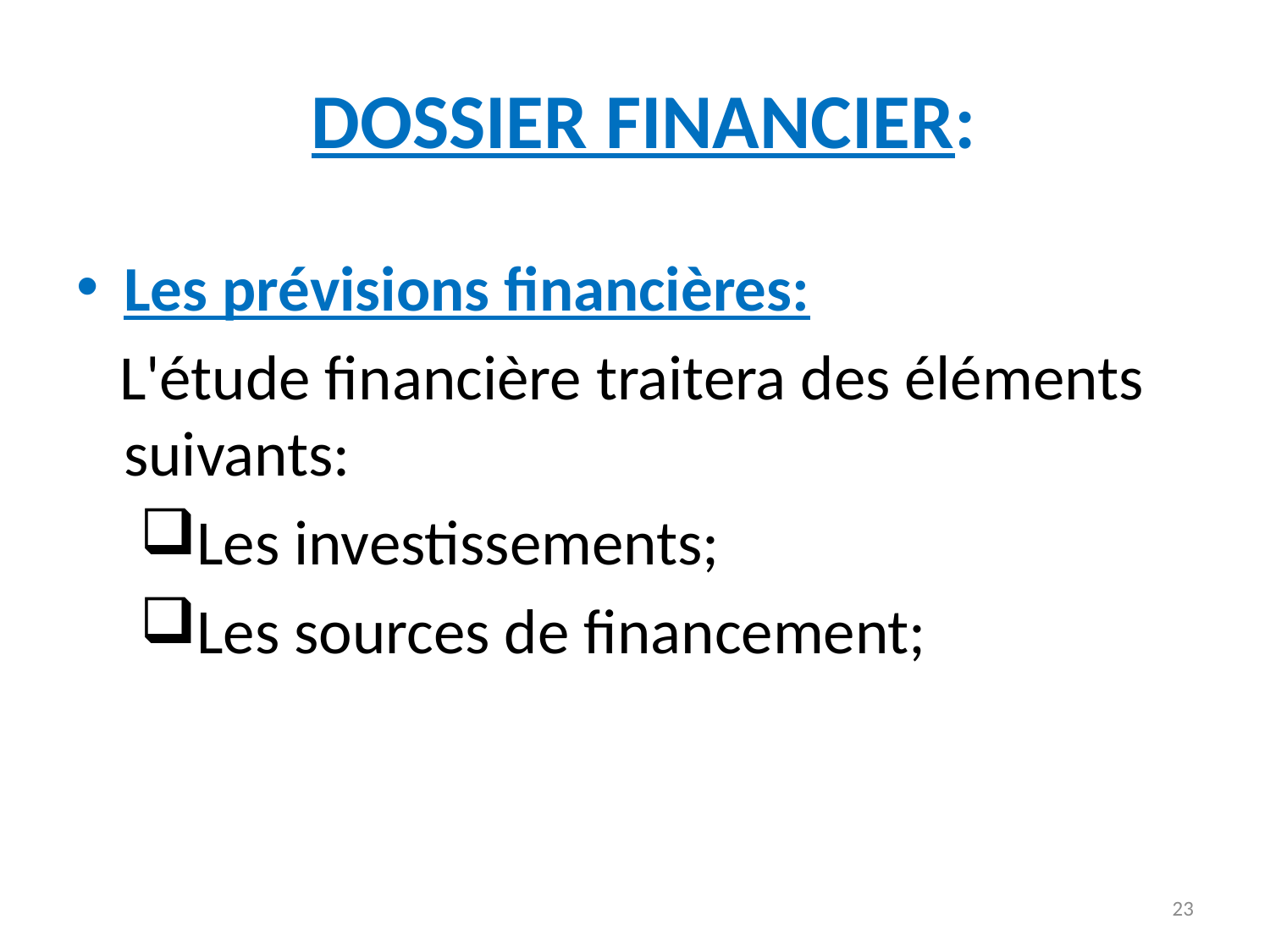

# DOSSIER FINANCIER:
Les prévisions financières:
   L'étude financière traitera des éléments suivants:
Les investissements;
Les sources de financement;

23